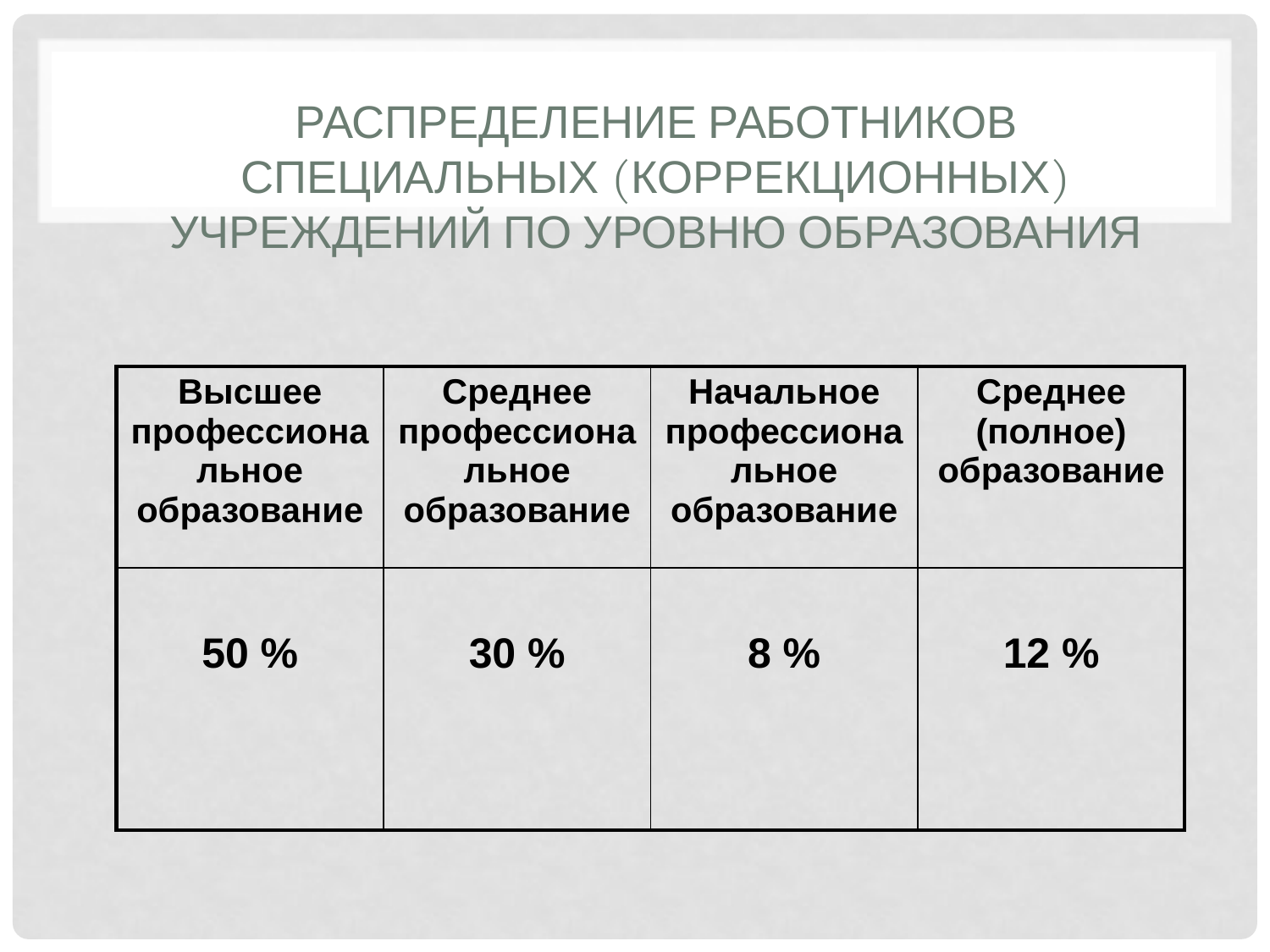

# Распределение работников специальных (коррекционных) учреждений по уровню образования
| Высшее профессиональное образование | Среднее профессиональное образование | Начальное профессиональное образование | Среднее (полное) образование |
| --- | --- | --- | --- |
| 50 % | 30 % | 8 % | 12 % |